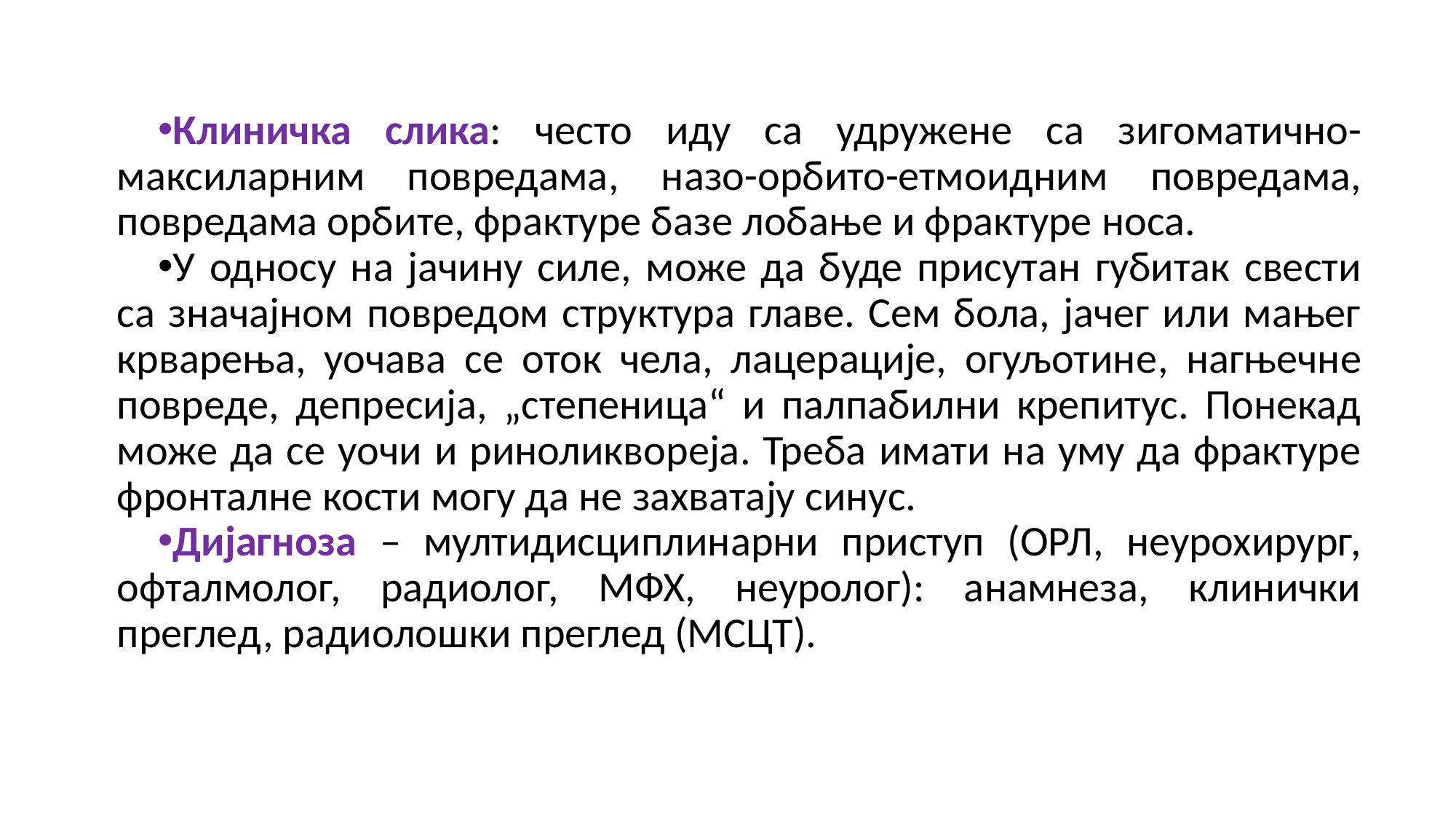

Клиничка слика: често иду са удружене са зигоматично-максиларним повредама, назо-орбито-етмоидним повредама, повредама орбите, фрактуре базе лобање и фрактуре носа.
У односу на јачину силе, може да буде присутан губитак свести са значајном повредом структура главе. Сем бола, јачег или мањег крварења, уочава се оток чела, лацерације, огуљотине, нагњечне повреде, депресија, „степеница“ и палпабилни крепитус. Понекад може да се уочи и риноликвореја. Треба имати на уму да фрактуре фронталне кости могу да не захватају синус.
Дијагноза – мултидисциплинарни приступ (ОРЛ, неурохирург, офталмолог, радиолог, МФХ, неуролог): анамнеза, клинички преглед, радиолошки преглед (МСЦТ).